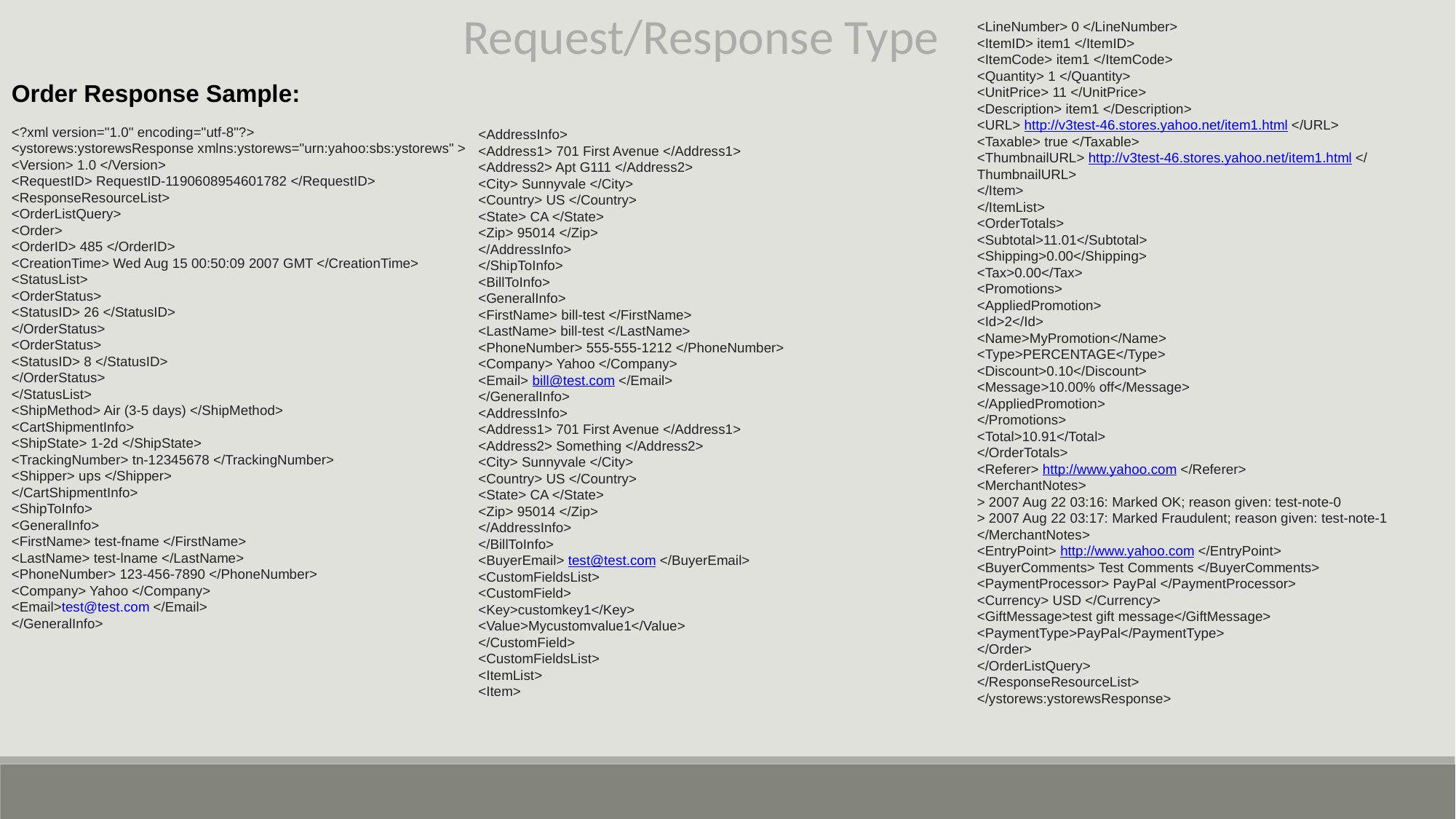

Request/Response Type
<LineNumber> 0 </LineNumber>
<ItemID> item1 </ItemID>
<ItemCode> item1 </ItemCode>
<Quantity> 1 </Quantity>
<UnitPrice> 11 </UnitPrice>
<Description> item1 </Description>
<URL> http://v3test-46.stores.yahoo.net/item1.html </URL>
<Taxable> true </Taxable>
<ThumbnailURL> http://v3test-46.stores.yahoo.net/item1.html </ThumbnailURL>
</Item>
</ItemList>
<OrderTotals>
<Subtotal>11.01</Subtotal>
<Shipping>0.00</Shipping>
<Tax>0.00</Tax>
<Promotions>
<AppliedPromotion>
<Id>2</Id>
<Name>MyPromotion</Name>
<Type>PERCENTAGE</Type>
<Discount>0.10</Discount>
<Message>10.00% off</Message>
</AppliedPromotion>
</Promotions>
<Total>10.91</Total>
</OrderTotals>
<Referer> http://www.yahoo.com </Referer>
<MerchantNotes>
> 2007 Aug 22 03:16: Marked OK; reason given: test-note-0
> 2007 Aug 22 03:17: Marked Fraudulent; reason given: test-note-1
</MerchantNotes>
<EntryPoint> http://www.yahoo.com </EntryPoint>
<BuyerComments> Test Comments </BuyerComments>
<PaymentProcessor> PayPal </PaymentProcessor>
<Currency> USD </Currency>
<GiftMessage>test gift message</GiftMessage>
<PaymentType>PayPal</PaymentType>
</Order>
</OrderListQuery>
</ResponseResourceList>
</ystorews:ystorewsResponse>

Order Response Sample:

<?xml version="1.0" encoding="utf-8"?>
<ystorews:ystorewsResponse xmlns:ystorews="urn:yahoo:sbs:ystorews" >
<Version> 1.0 </Version>
<RequestID> RequestID-1190608954601782 </RequestID>
<ResponseResourceList>
<OrderListQuery>
<Order>
<OrderID> 485 </OrderID>
<CreationTime> Wed Aug 15 00:50:09 2007 GMT </CreationTime>
<StatusList>
<OrderStatus>
<StatusID> 26 </StatusID>
</OrderStatus>
<OrderStatus>
<StatusID> 8 </StatusID>
</OrderStatus>
</StatusList>
<ShipMethod> Air (3-5 days) </ShipMethod>
<CartShipmentInfo>
<ShipState> 1-2d </ShipState>
<TrackingNumber> tn-12345678 </TrackingNumber>
<Shipper> ups </Shipper>
</CartShipmentInfo>
<ShipToInfo>
<GeneralInfo>
<FirstName> test-fname </FirstName>
<LastName> test-lname </LastName>
<PhoneNumber> 123-456-7890 </PhoneNumber>
<Company> Yahoo </Company>
<Email>test@test.com </Email>
</GeneralInfo>
<AddressInfo>
<Address1> 701 First Avenue </Address1>
<Address2> Apt G111 </Address2>
<City> Sunnyvale </City>
<Country> US </Country>
<State> CA </State>
<Zip> 95014 </Zip>
</AddressInfo>
</ShipToInfo>
<BillToInfo>
<GeneralInfo>
<FirstName> bill-test </FirstName>
<LastName> bill-test </LastName>
<PhoneNumber> 555-555-1212 </PhoneNumber>
<Company> Yahoo </Company>
<Email> bill@test.com </Email>
</GeneralInfo>
<AddressInfo>
<Address1> 701 First Avenue </Address1>
<Address2> Something </Address2>
<City> Sunnyvale </City>
<Country> US </Country>
<State> CA </State>
<Zip> 95014 </Zip>
</AddressInfo>
</BillToInfo>
<BuyerEmail> test@test.com </BuyerEmail>
<CustomFieldsList>
<CustomField>
<Key>customkey1</Key>
<Value>Mycustomvalue1</Value>
</CustomField>
<CustomFieldsList>
<ItemList>
<Item>